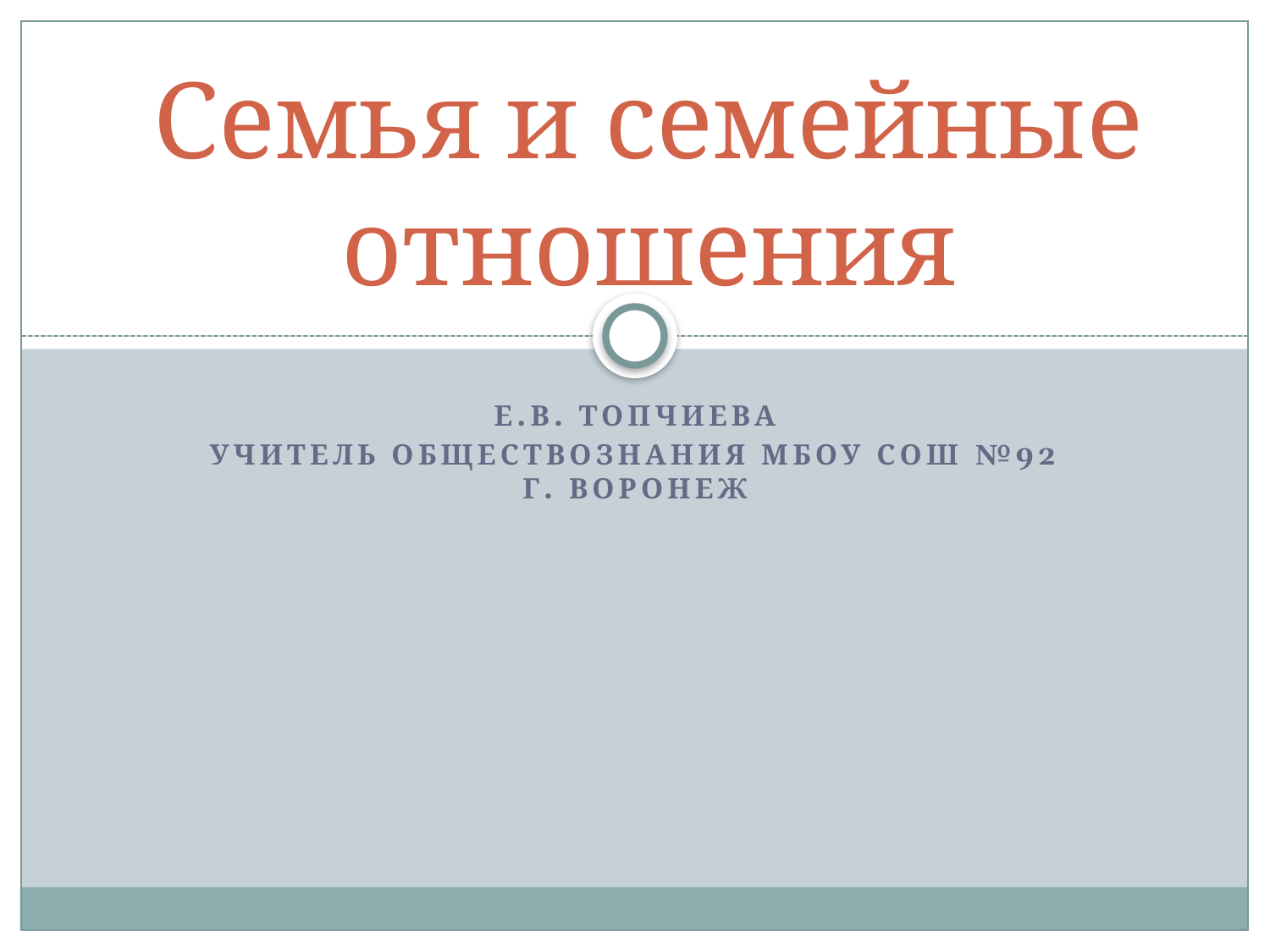

# Семья и семейные отношения
Е.в. Топчиева
Учитель обществознания МБОУ СОШ №92 г. Воронеж